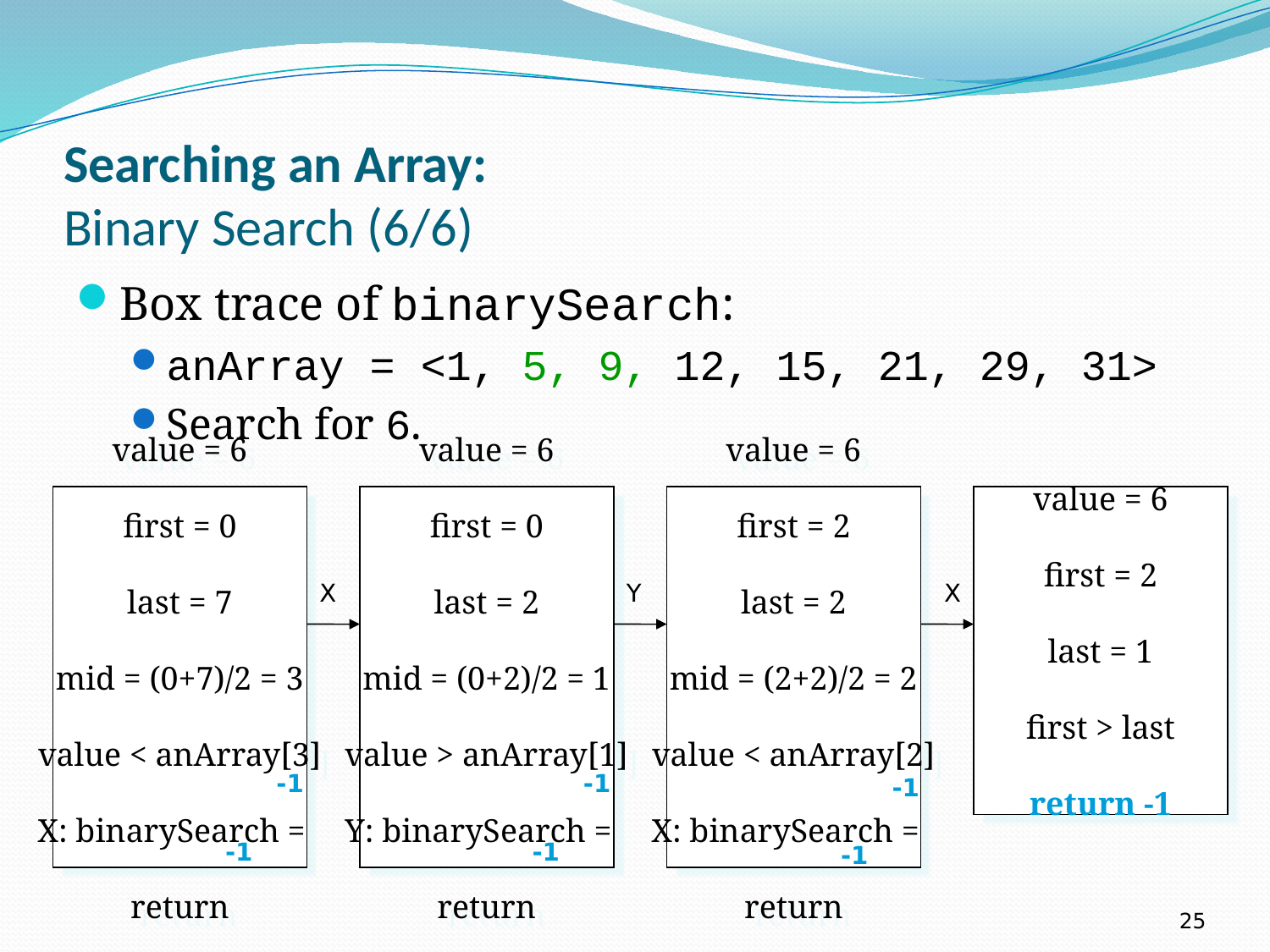

# Searching an Array: Binary Search (6/6)
Box trace of binarySearch:
anArray = <1, 5, 9, 12, 15, 21, 29, 31>
Search for 6.

value = 6

first = 0

last = 7

mid = (0+7)/2 = 3

value < anArray[3]

X: binarySearch =

return
value = 6

first = 0

last = 2

mid = (0+2)/2 = 1

value > anArray[1]

Y: binarySearch =

return
value = 6

first = 2

last = 2

mid = (2+2)/2 = 2

value < anArray[2]

X: binarySearch =

return
value = 6

first = 2

last = 1

first > last

return -1
X
Y
X

-1
-1
-1
-1
-1
-1
25